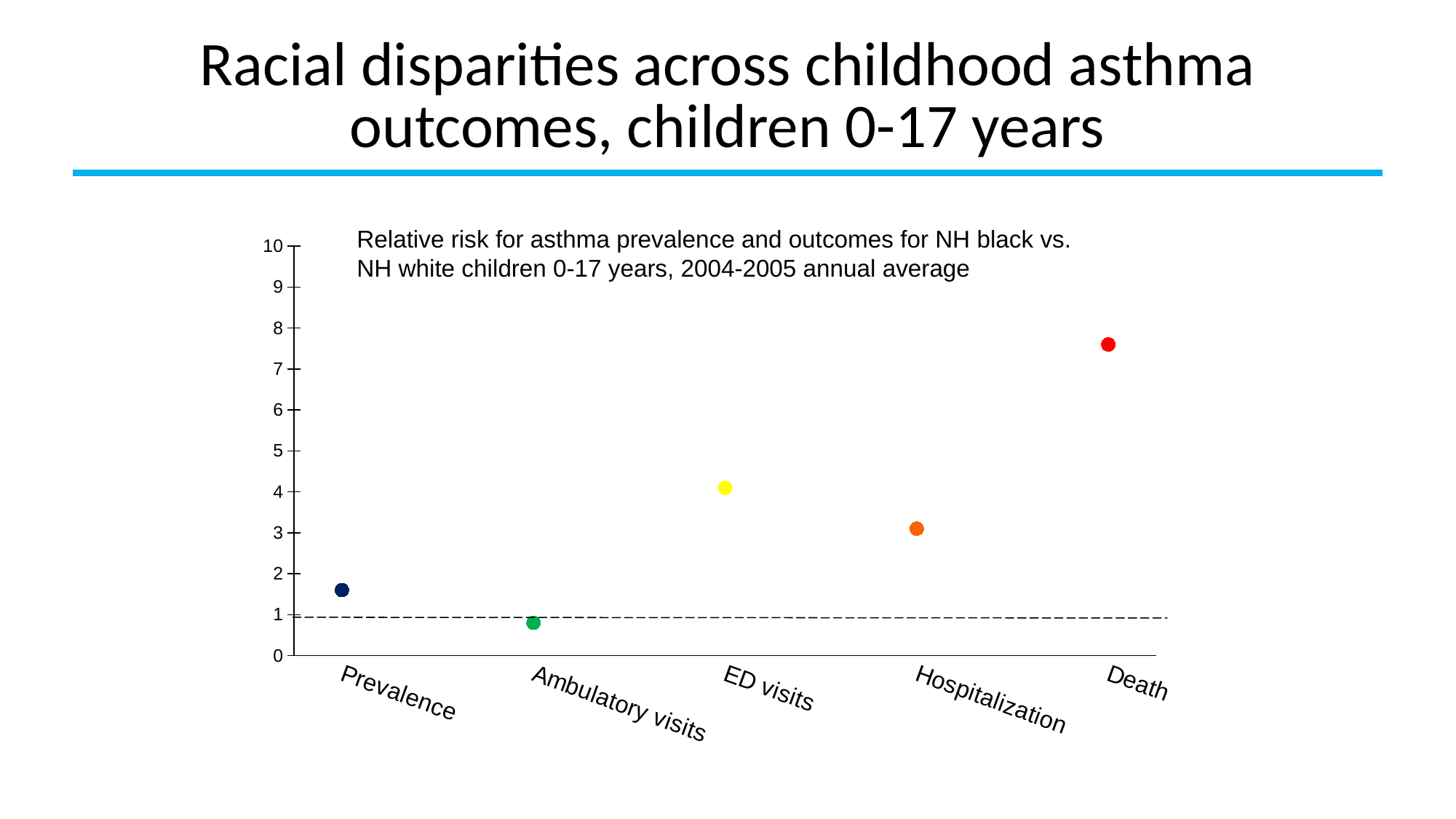

# Racial disparities across childhood asthma outcomes, children 0-17 years
Relative risk for asthma prevalence and outcomes for NH black vs. NH white children 0-17 years, 2004-2005 annual average

### Chart

| Category | lo | hi | pe |  |  |  |  |  |  |  |  |  |  |  |  |
|---|---|---|---|---|---|---|---|---|---|---|---|---|---|---|---|
| Prevalence | 1.4 | 1.8 | 1.6 | None | None | None | None | None | None | None | None | None | None | None | None |
|   | None | None | None | None | None | None | None | None | None | None | None | None | None | None | None |
| Ambulatory visits | None | None | None | 0.5 | 1.4 | 0.8 | None | None | None | None | None | None | None | None | None |
|   | None | None | None | None | None | None | None | None | None | None | None | None | None | None | None |
| ED visits | None | None | None | None | None | None | 2.6 | 5.0 | 4.1 | None | None | None | None | None | None |
|   | None | None | None | None | None | None | None | None | None | None | None | None | None | None | None |
| Hospitalization | None | None | None | None | None | None | None | None | None | 1.9 | 5.1 | 3.1 | None | None | None |
|   | None | None | None | None | None | None | None | None | None | None | None | None | None | None | None |
| Death | None | None | None | None | None | None | None | None | None | None | None | None | 6.0 | 9.7 | 7.6 |